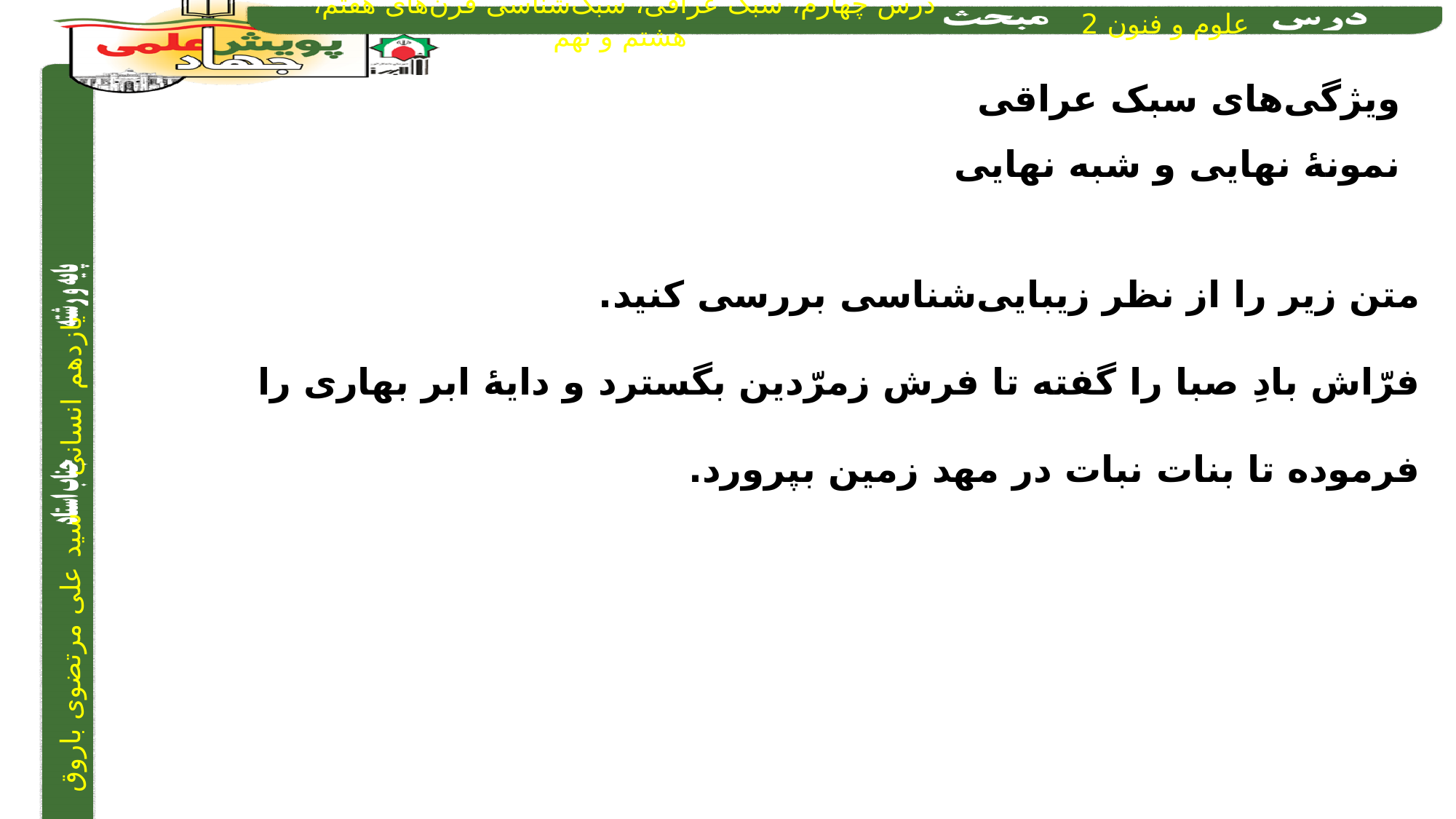

ویژگی‌های سبک عراقی
نمونۀ نهایی و شبه نهایی
متن زیر را از نظر زیبایی‌شناسی بررسی کنید.
فرّاش بادِ صبا را گفته تا فرش زمرّدین بگسترد و دایۀ ابر بهاری را فرموده تا بنات نبات در مهد زمین بپرورد.